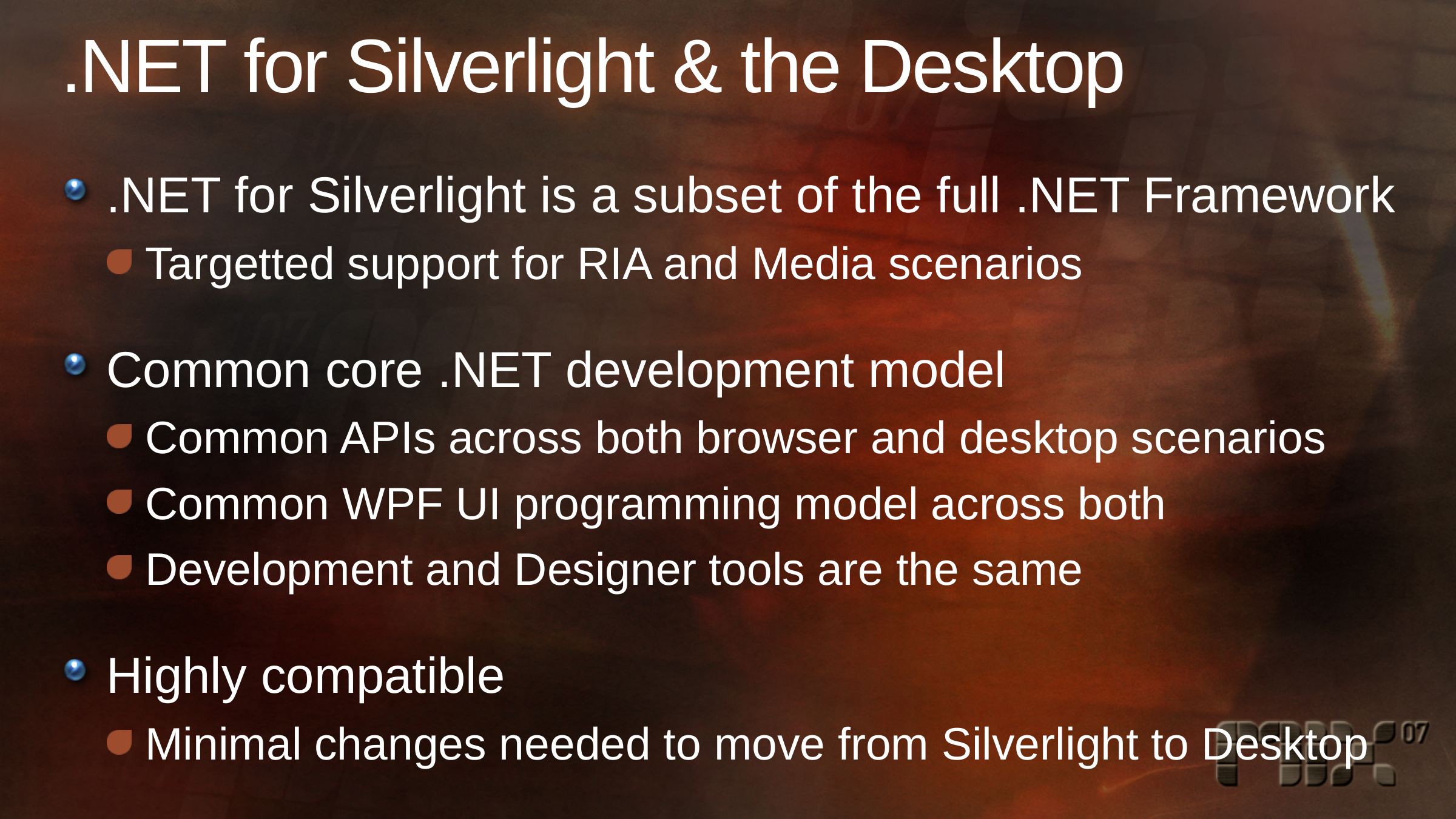

# .NET for Silverlight & the Desktop
.NET for Silverlight is a subset of the full .NET Framework
Targetted support for RIA and Media scenarios

Common core .NET development model
Common APIs across both browser and desktop scenarios
Common WPF UI programming model across both
Development and Designer tools are the same

Highly compatible
Minimal changes needed to move from Silverlight to Desktop